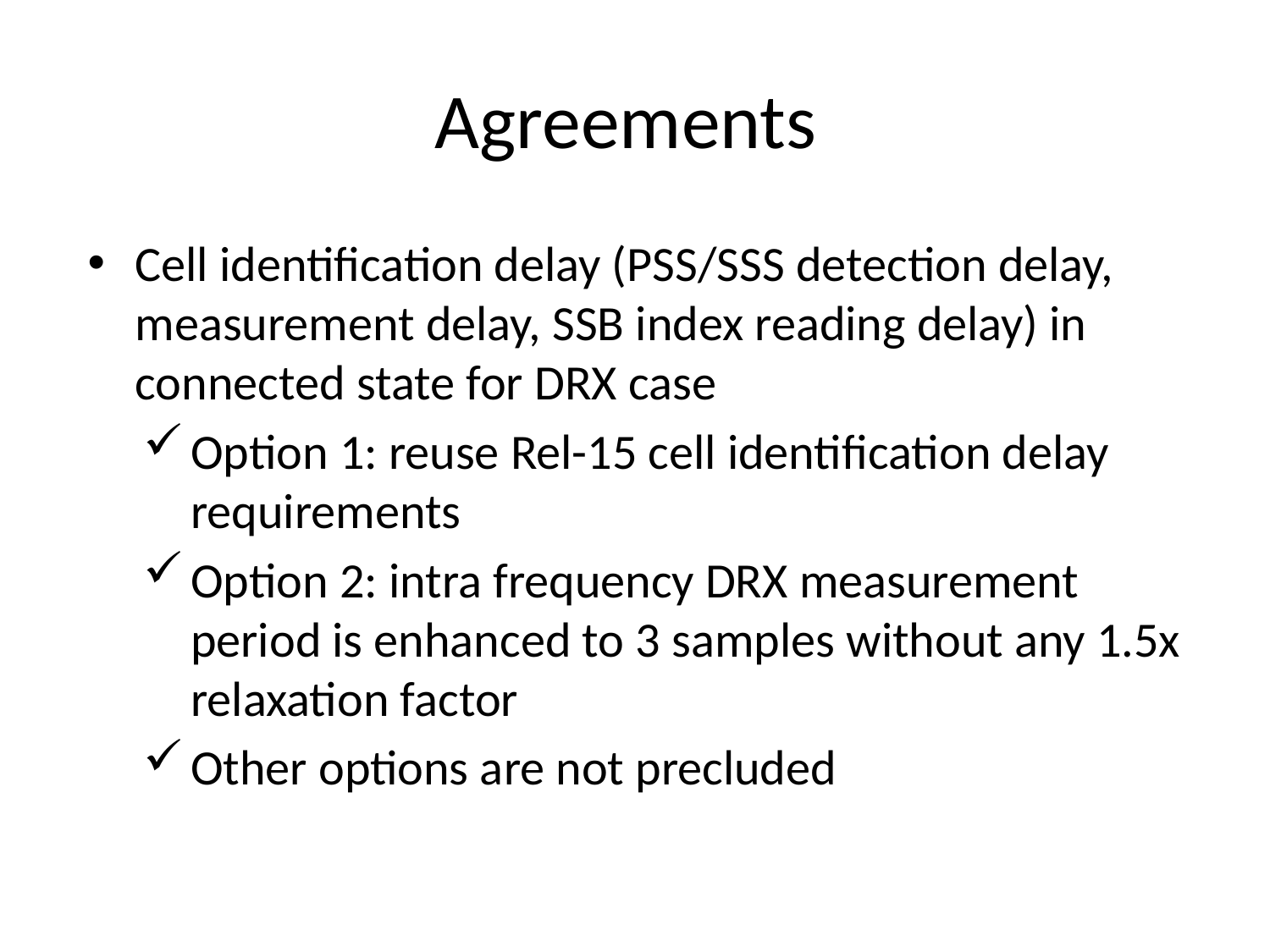

# Agreements
Cell identification delay (PSS/SSS detection delay, measurement delay, SSB index reading delay) in connected state for DRX case
Option 1: reuse Rel-15 cell identification delay requirements
Option 2: intra frequency DRX measurement period is enhanced to 3 samples without any 1.5x relaxation factor
Other options are not precluded